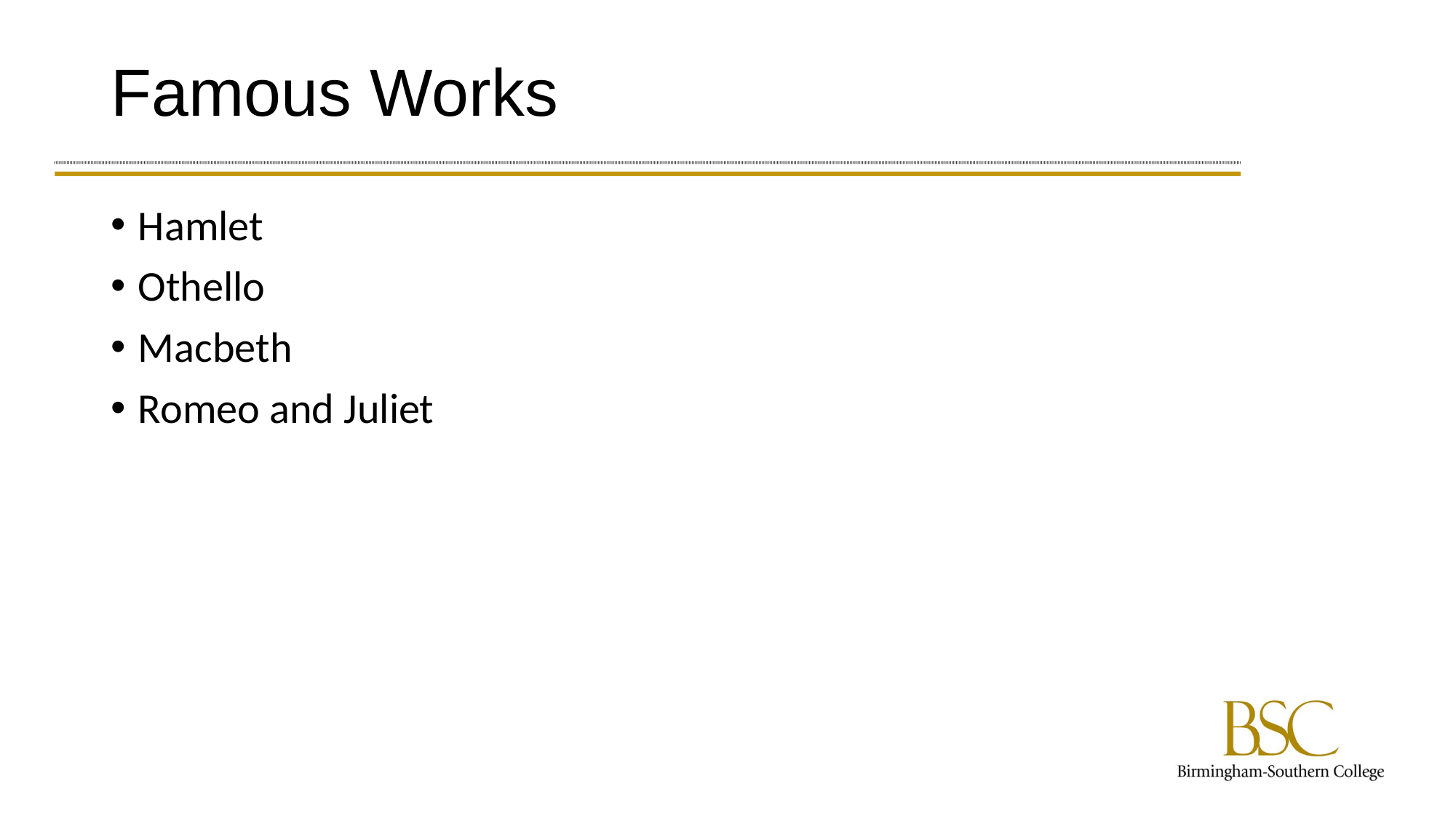

# Famous Works
Hamlet
Othello
Macbeth
Romeo and Juliet